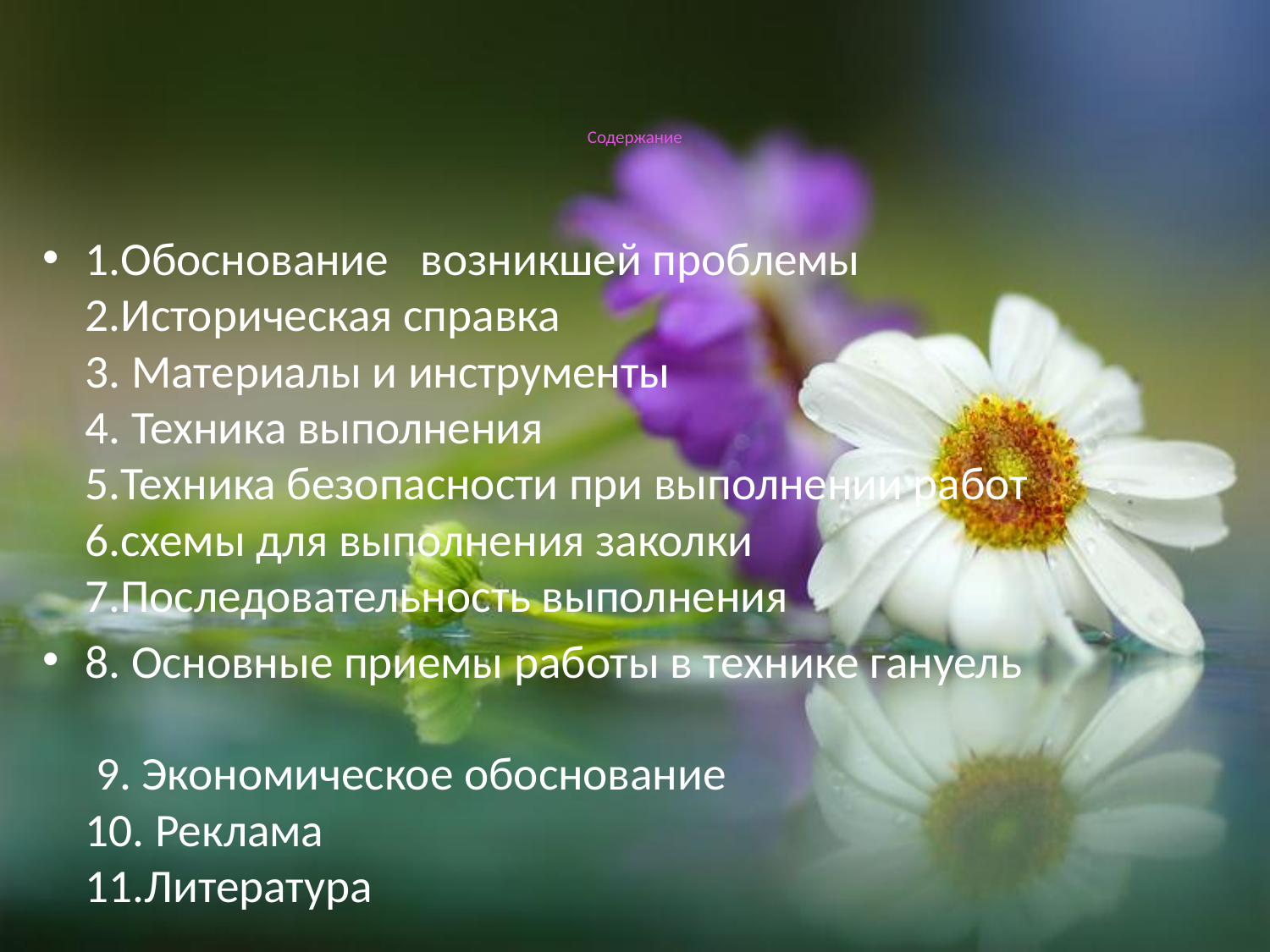

# Содержание
1.Обоснование   возникшей проблемы
2.Историческая справка
3. Материалы и инструменты
4. Техника выполнения
5.Техника безопасности при выполнении работ
6.схемы для выполнения заколки
7.Последовательность выполнения
8. Основные приемы работы в технике гануель
 9. Экономическое обоснование
10. Реклама
11.Литература